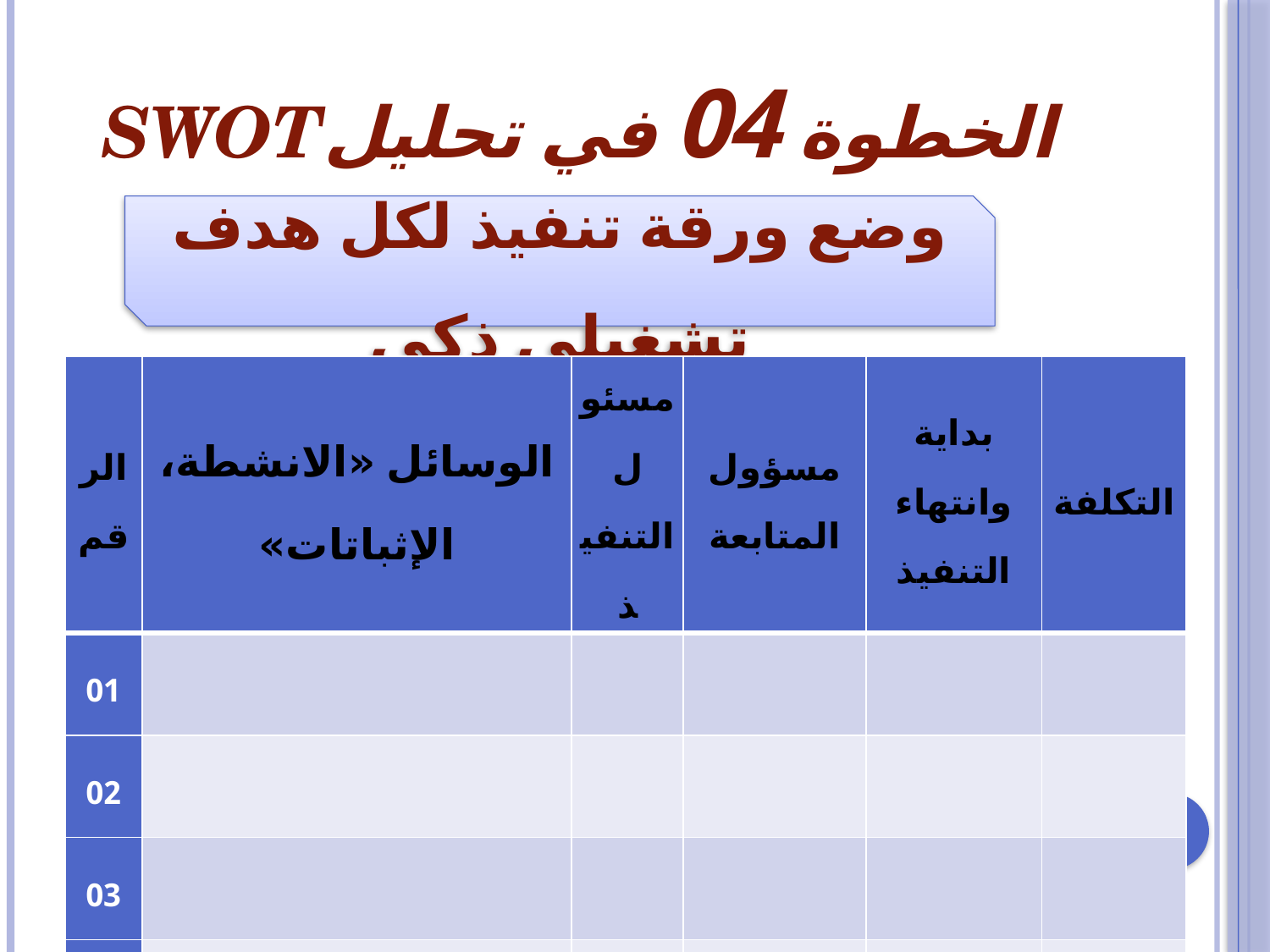

# الخطوة 04 في تحليلSWOT
وضع ورقة تنفيذ لكل هدف تشغيلي ذكي
| الرقم | الوسائل «الانشطة، الإثباتات» | مسئول التنفيذ | مسؤول المتابعة | بداية وانتهاء التنفيذ | التكلفة |
| --- | --- | --- | --- | --- | --- |
| 01 |  |  |  |  |  |
| 02 |  |  |  |  |  |
| 03 |  |  |  |  |  |
| 04 |  |  |  |  |  |